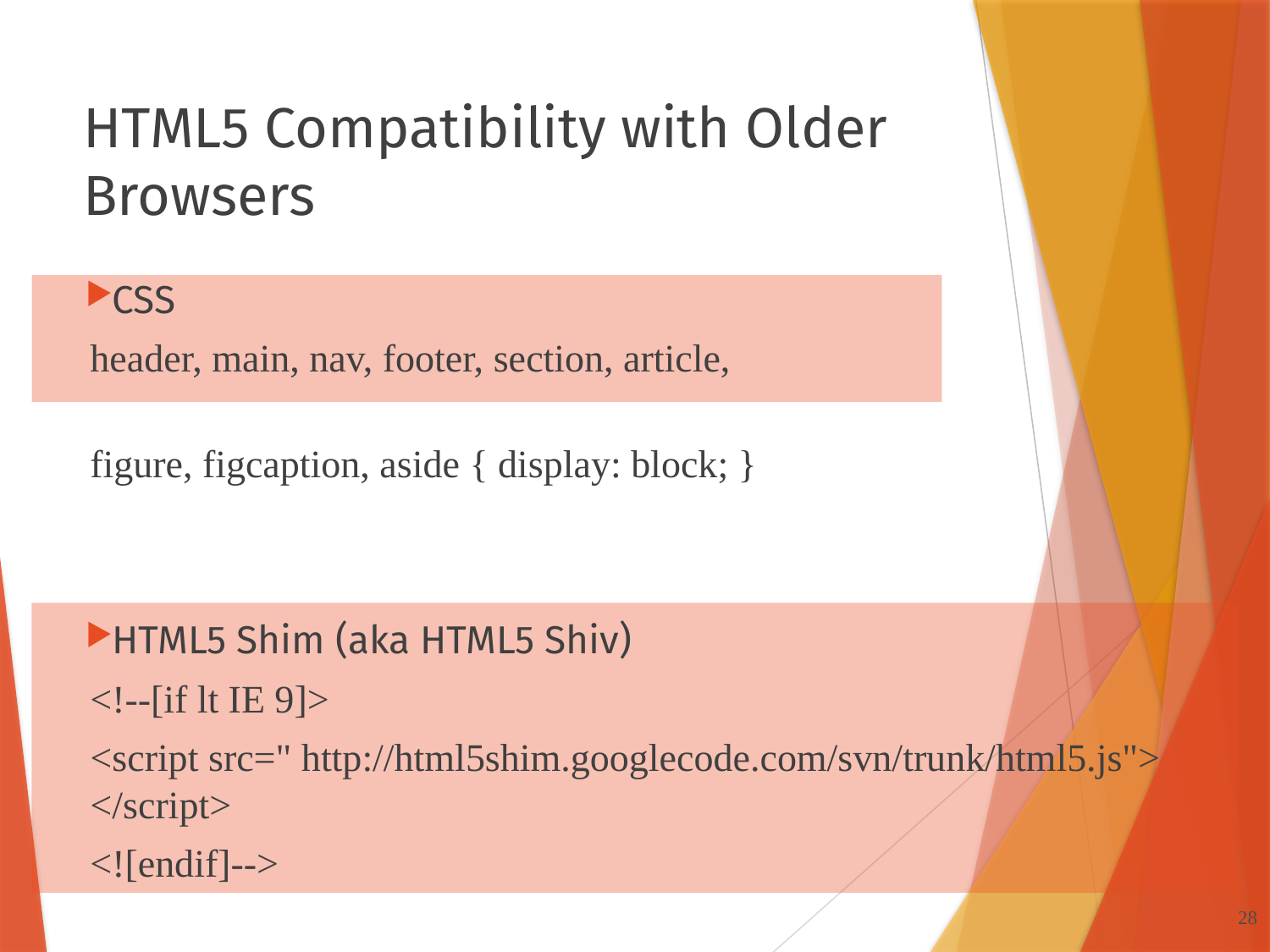

# HTML5 Compatibility with Older Browsers
CSS
header, main, nav, footer, section, article,
figure, figcaption, aside { display: block; }

HTML5 Shim (aka HTML5 Shiv)
<!--[if lt IE 9]>
<script src=" http://html5shim.googlecode.com/svn/trunk/html5.js"> </script>
<![endif]-->

28